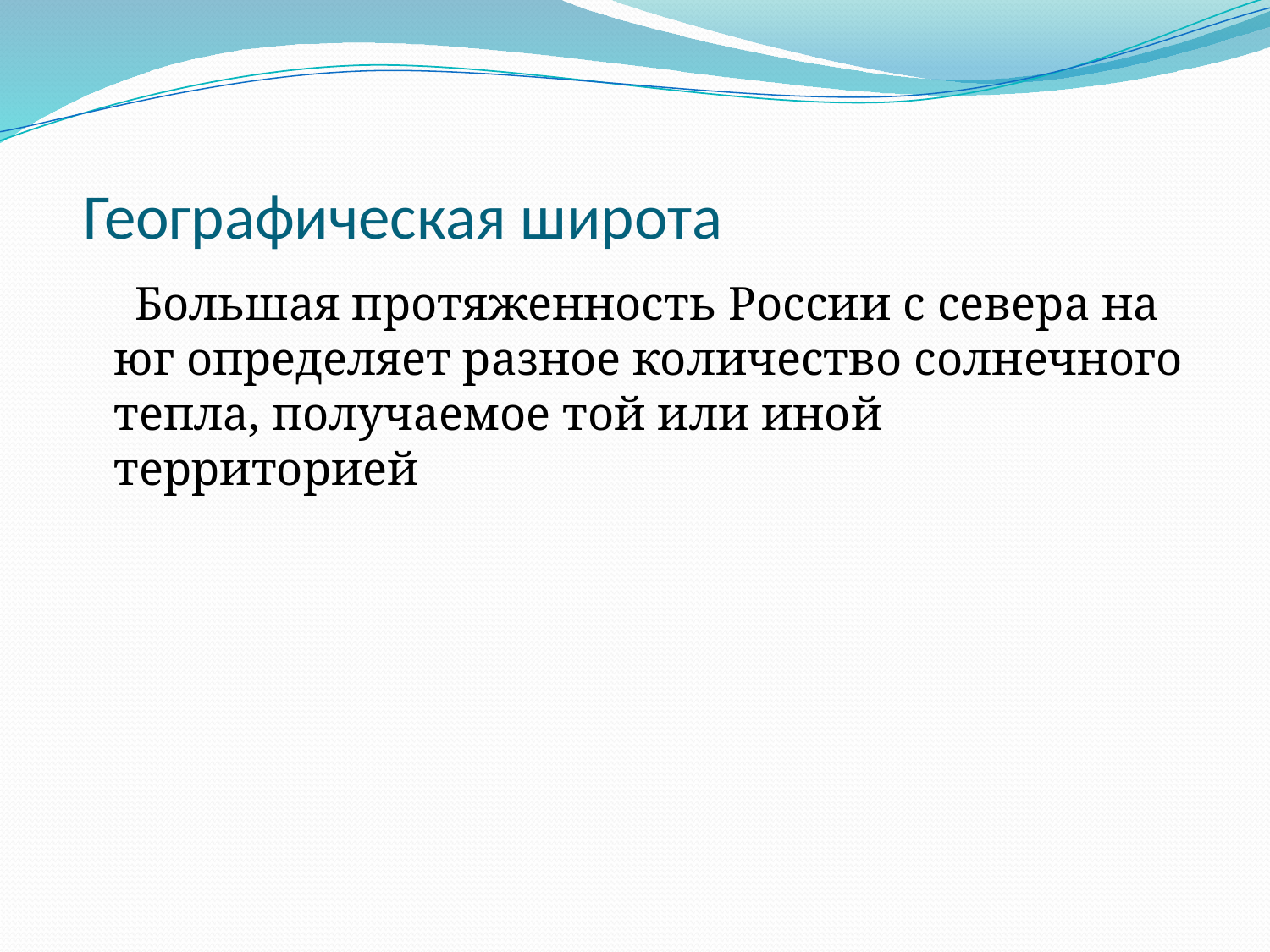

# Географическая широта
     Большая протяженность России с севера на юг определяет разное количество солнечного тепла, получаемое той или иной территорией